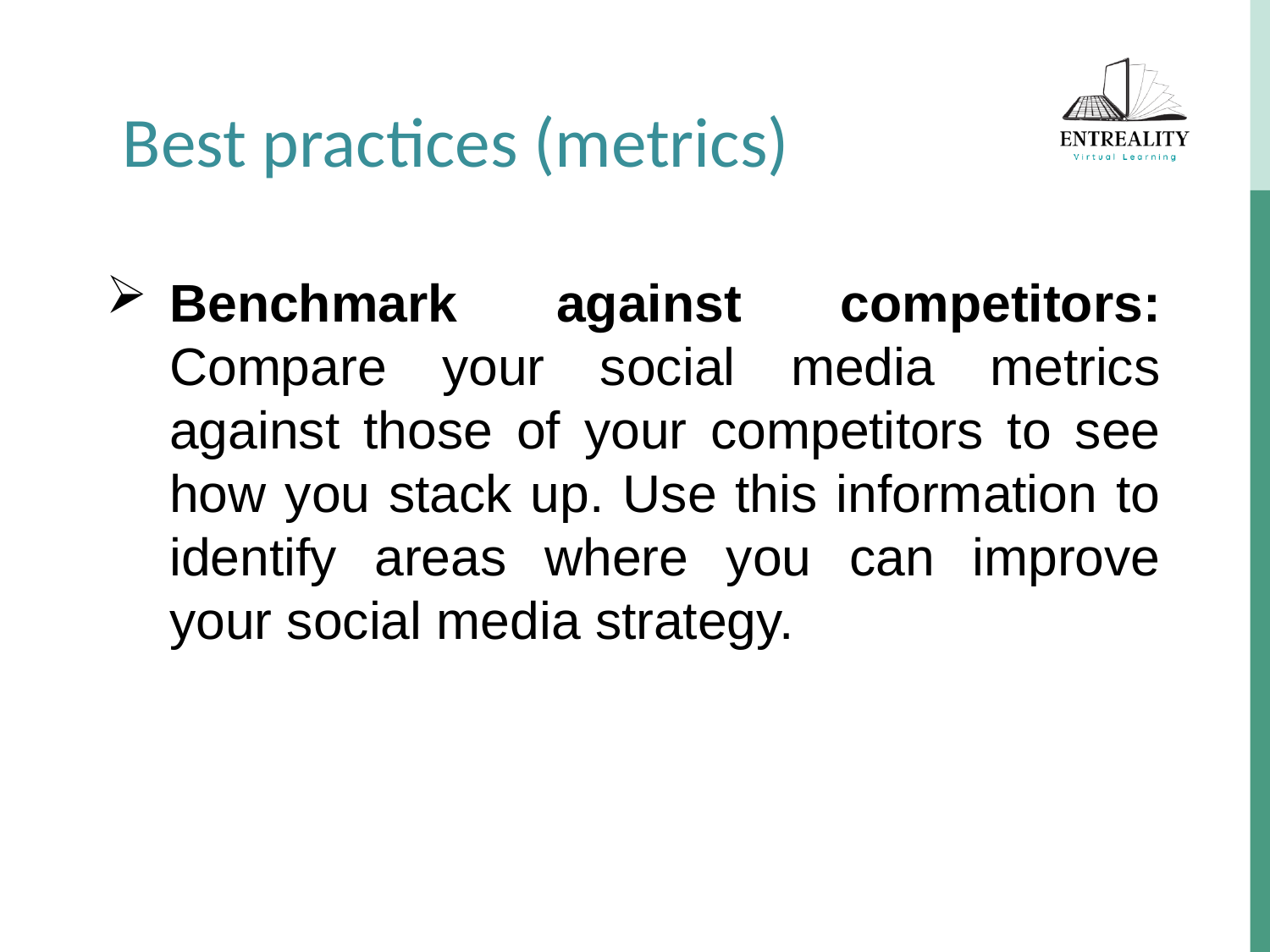

Best practices (metrics)
Benchmark against competitors: Compare your social media metrics against those of your competitors to see how you stack up. Use this information to identify areas where you can improve your social media strategy.